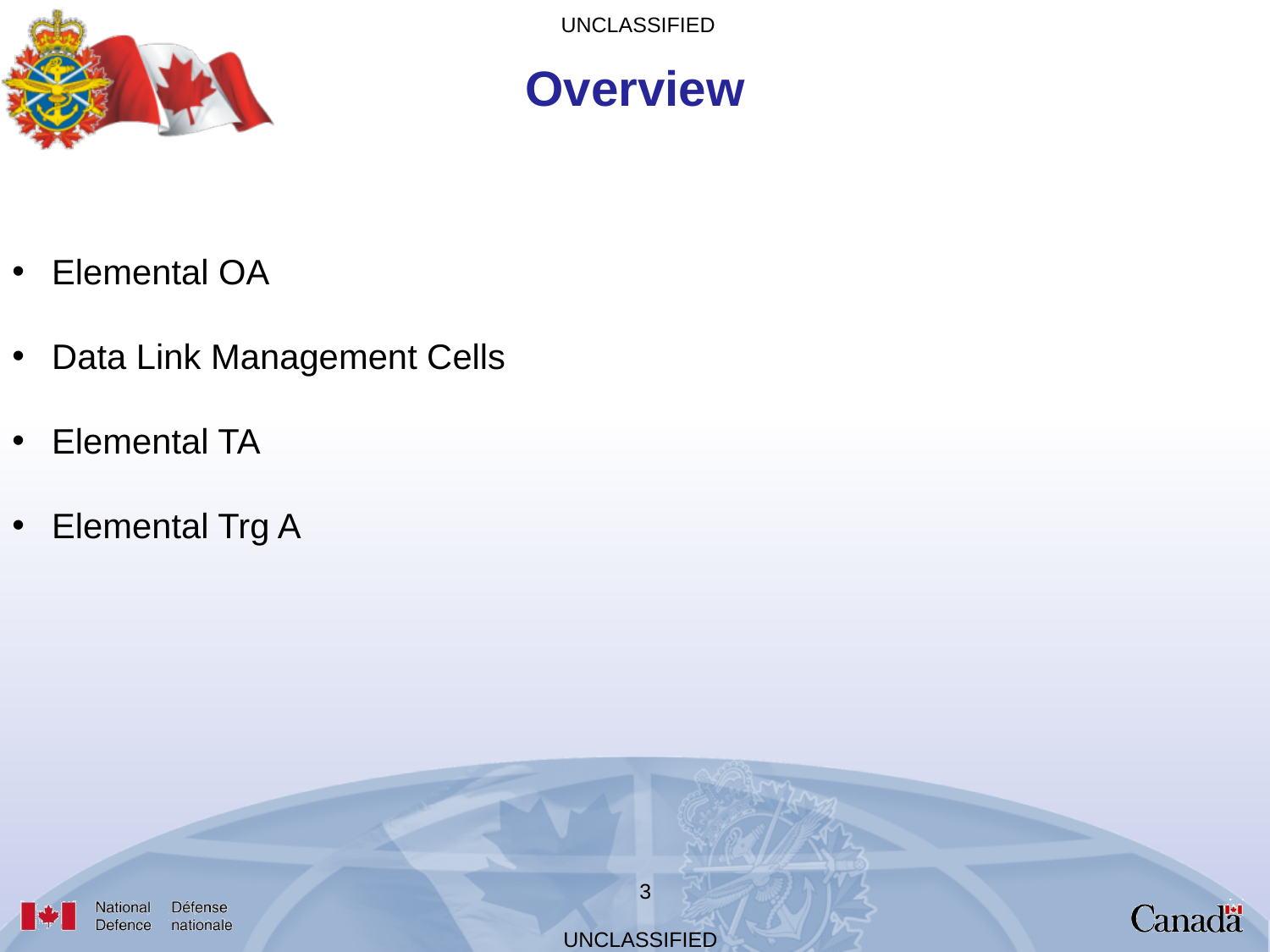

Overview
Elemental OA

Data Link Management Cells

Elemental TA

Elemental Trg A